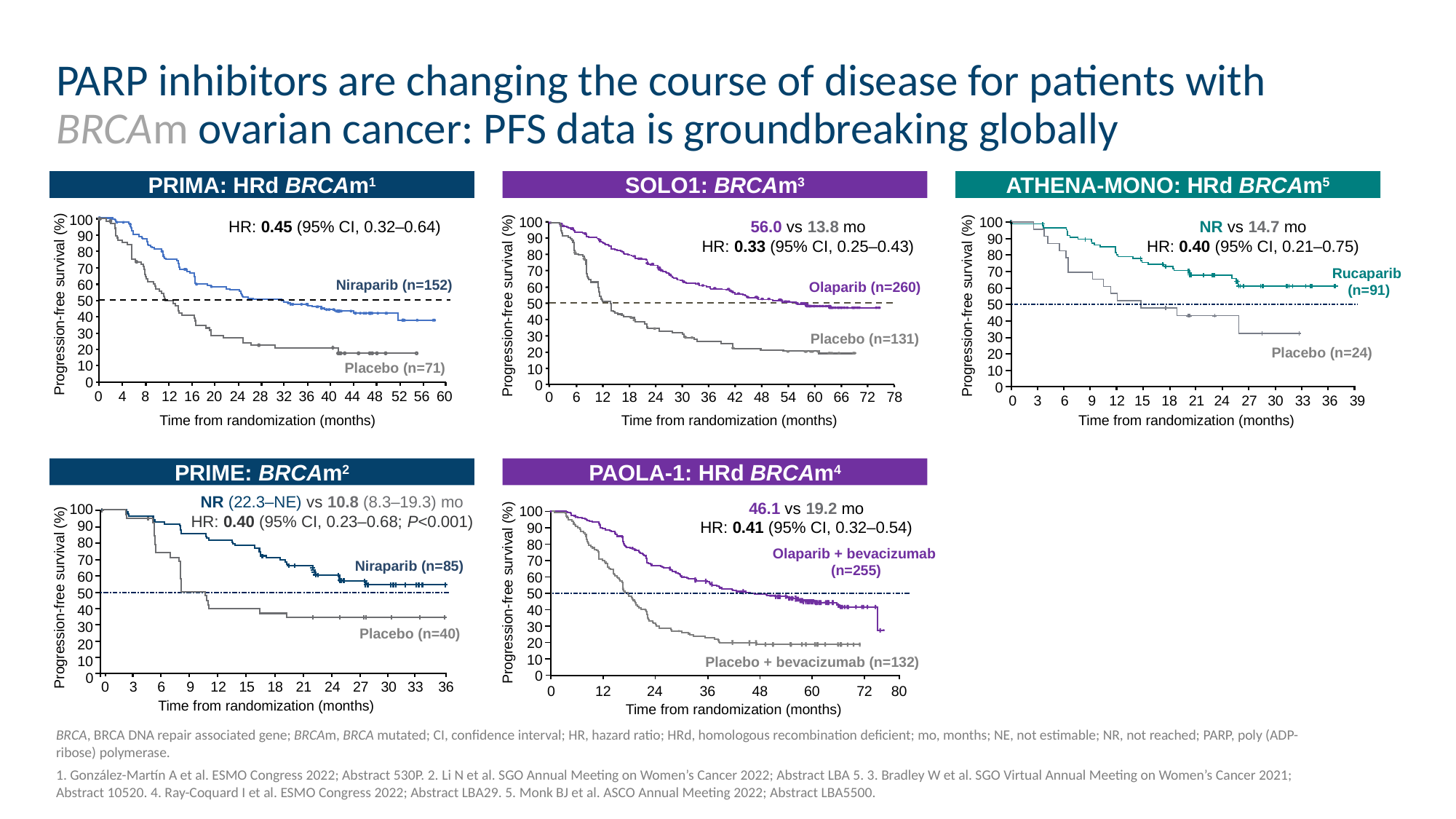

# PARP inhibitors are changing the course of disease for patients with BRCAm ovarian cancer: PFS data is groundbreaking globally
PRIMA: HRd BRCAm1
SOLO1: BRCAm3
ATHENA-MONO: HRd BRCAm5
100
90
80
70
60
50
40
30
20
10
0
100
90
80
70
60
50
40
30
20
10
0
100
HR: 0.45 (95% CI, 0.32–0.64)
56.0 vs 13.8 mo
HR: 0.33 (95% CI, 0.25–0.43)
NR vs 14.7 mo
HR: 0.40 (95% CI, 0.21–0.75)

90

80

70

Rucaparib
(n=91)

Niraparib (n=152)
Olaparib (n=260)
60

50
Progression-free survival (%)
Progression-free survival (%)
Progression-free survival (%)

40

30
Placebo (n=131)

Placebo (n=24)
20

Placebo (n=71)
10

0

0
4
8
12
16
20
24
28
32
36
40
44
48
52
56
60

0
6
12
18
24
30
36
42
48
54
60
66
72
78
0
3
6
9
12
15
18
21
24
27
30
33
36
39
Time from randomization (months)
Time from randomization (months)
Time from randomization (months)
PRIME: BRCAm2
PAOLA-1: HRd BRCAm4
NR (22.3–NE) vs 10.8 (8.3–19.3) mo
HR: 0.40 (95% CI, 0.23–0.68; P<0.001)
100
90
80
70
60
50
40
30
20
10
0

0
12
24
36
48
60
72
80

Olaparib + bevacizumab
(n=255)

Placebo + bevacizumab (n=132)
Time from randomization (months)
46.1 vs 19.2 mo
HR: 0.41 (95% CI, 0.32–0.54)
100
90
80
70
60
50
40
30
20
10
0

Niraparib (n=85)

Progression-free survival (%)

Progression-free survival (%)

Placebo (n=40)

0
3
6
9
12
15
18
21
24
27
30
33
36
Time from randomization (months)
BRCA, BRCA DNA repair associated gene; BRCAm, BRCA mutated; CI, confidence interval; HR, hazard ratio; HRd, homologous recombination deficient; mo, months; NE, not estimable; NR, not reached; PARP, poly (ADP-ribose) polymerase.
1. González-Martín A et al. ESMO Congress 2022; Abstract 530P. 2. Li N et al. SGO Annual Meeting on Women’s Cancer 2022; Abstract LBA 5. 3. Bradley W et al. SGO Virtual Annual Meeting on Women’s Cancer 2021; Abstract 10520. 4. Ray-Coquard I et al. ESMO Congress 2022; Abstract LBA29. 5. Monk BJ et al. ASCO Annual Meeting 2022; Abstract LBA5500.